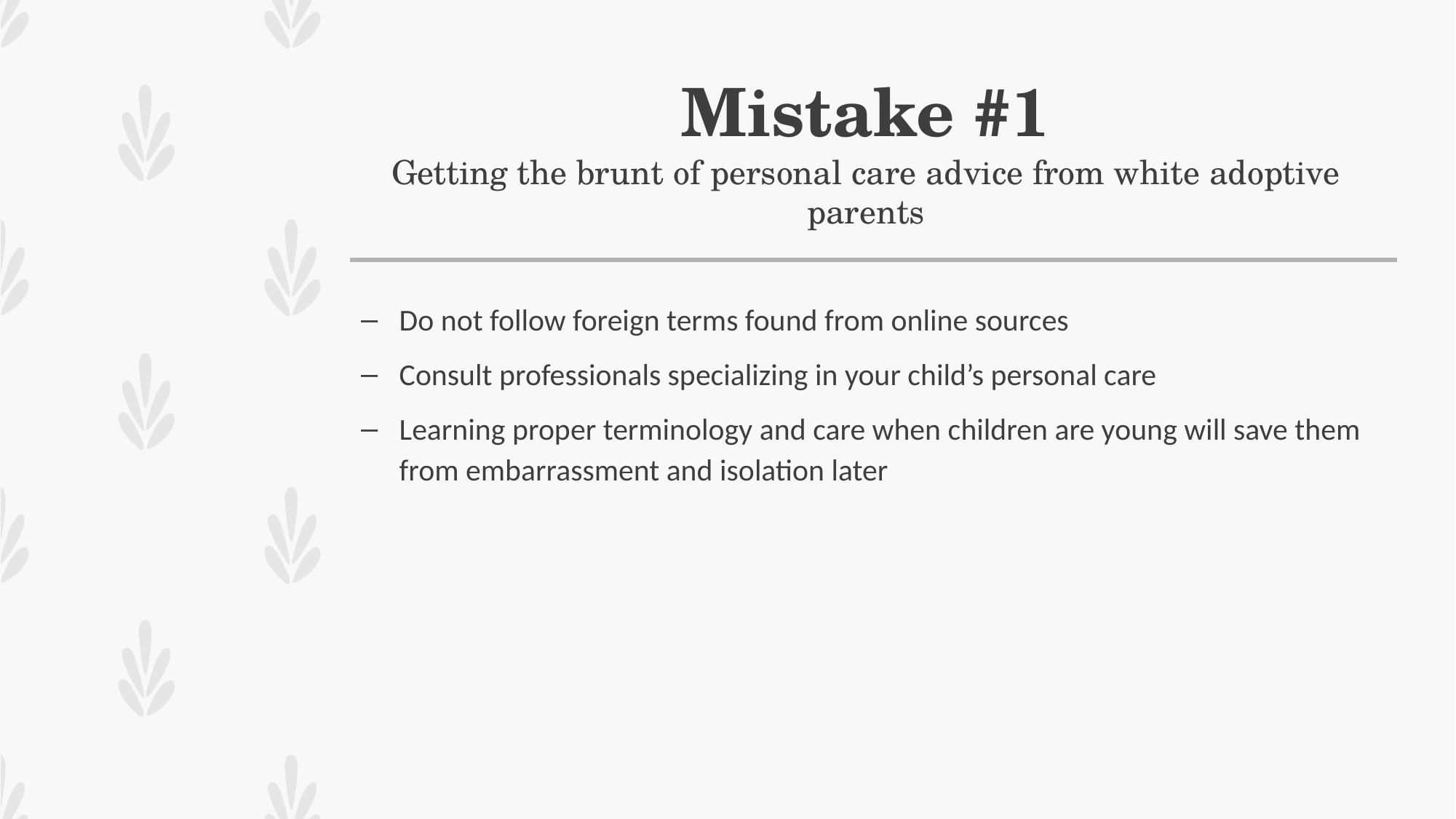

# Mistake #1 Getting the brunt of personal care advice from white adoptive parents
Do not follow foreign terms found from online sources
Consult professionals specializing in your child’s personal care
Learning proper terminology and care when children are young will save them from embarrassment and isolation later